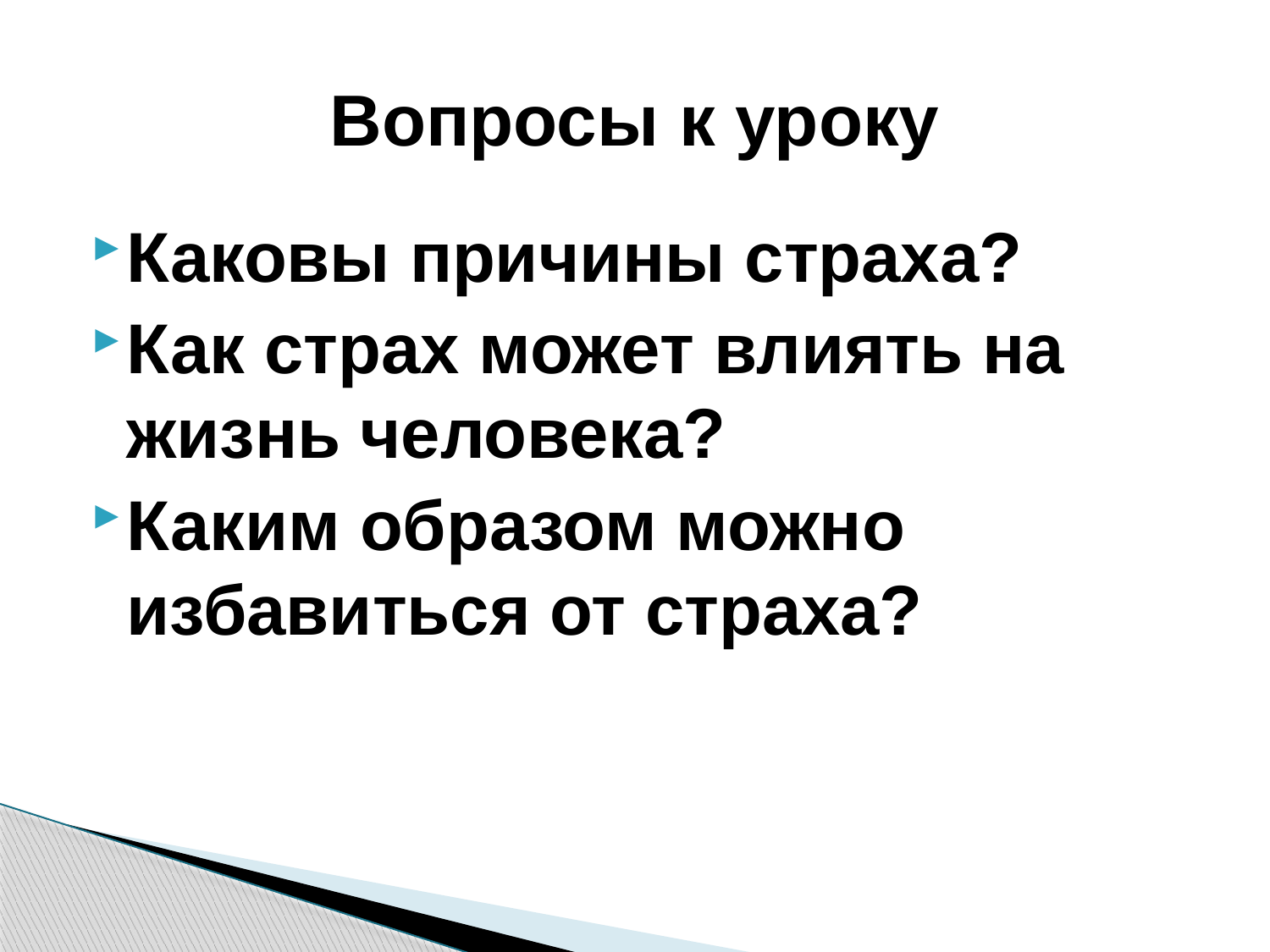

# Вопросы к уроку
Каковы причины страха?
Как страх может влиять на жизнь человека?
Каким образом можно избавиться от страха?